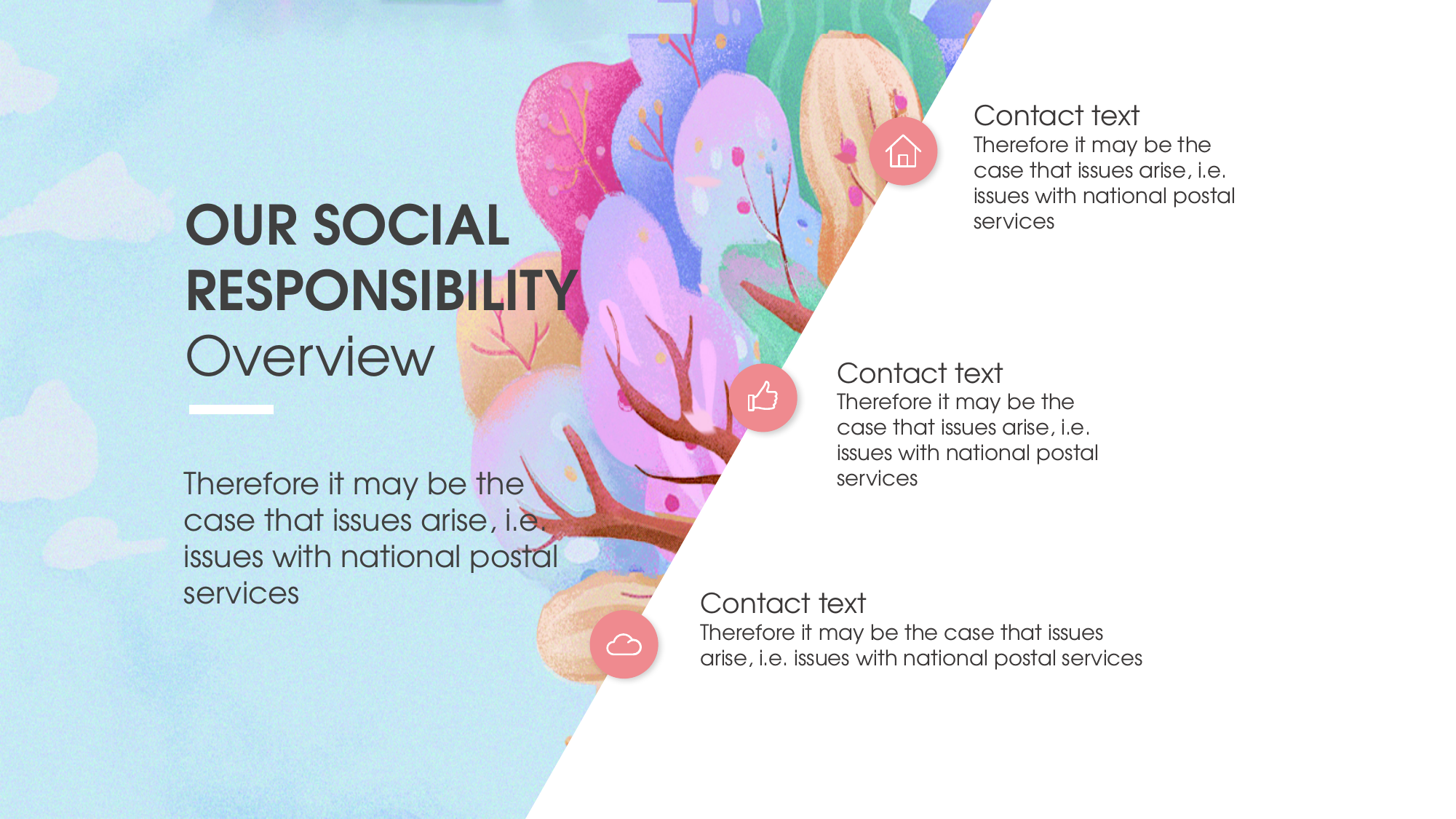

Contact text
Therefore it may be the case that issues arise, i.e. issues with national postal services

OUR SOCIAL
RESPONSIBILITY
Overview
e7d195523061f1c074694c8bbf98be7b1e4b015d796375963FD28840057458461C7CA0DAD340D15583DEDFC2E3241C4F392EF3A8B4D067B40CF4F149DD7E51F346B0CAB1BCCF6DB2480C67273C6C9E4C33AF3046B1F7F7F0B2A51923447FF2D765CC750011ADC7600C66A8DE278F4F3BF652A6F92B038DDCE276C32D205890E810956E7BBEF46205
Contact text
Therefore it may be the case that issues arise, i.e. issues with national postal services

Therefore it may be the case that issues arise, i.e. issues with national postal services
Contact text
Therefore it may be the case that issues arise, i.e. issues with national postal services